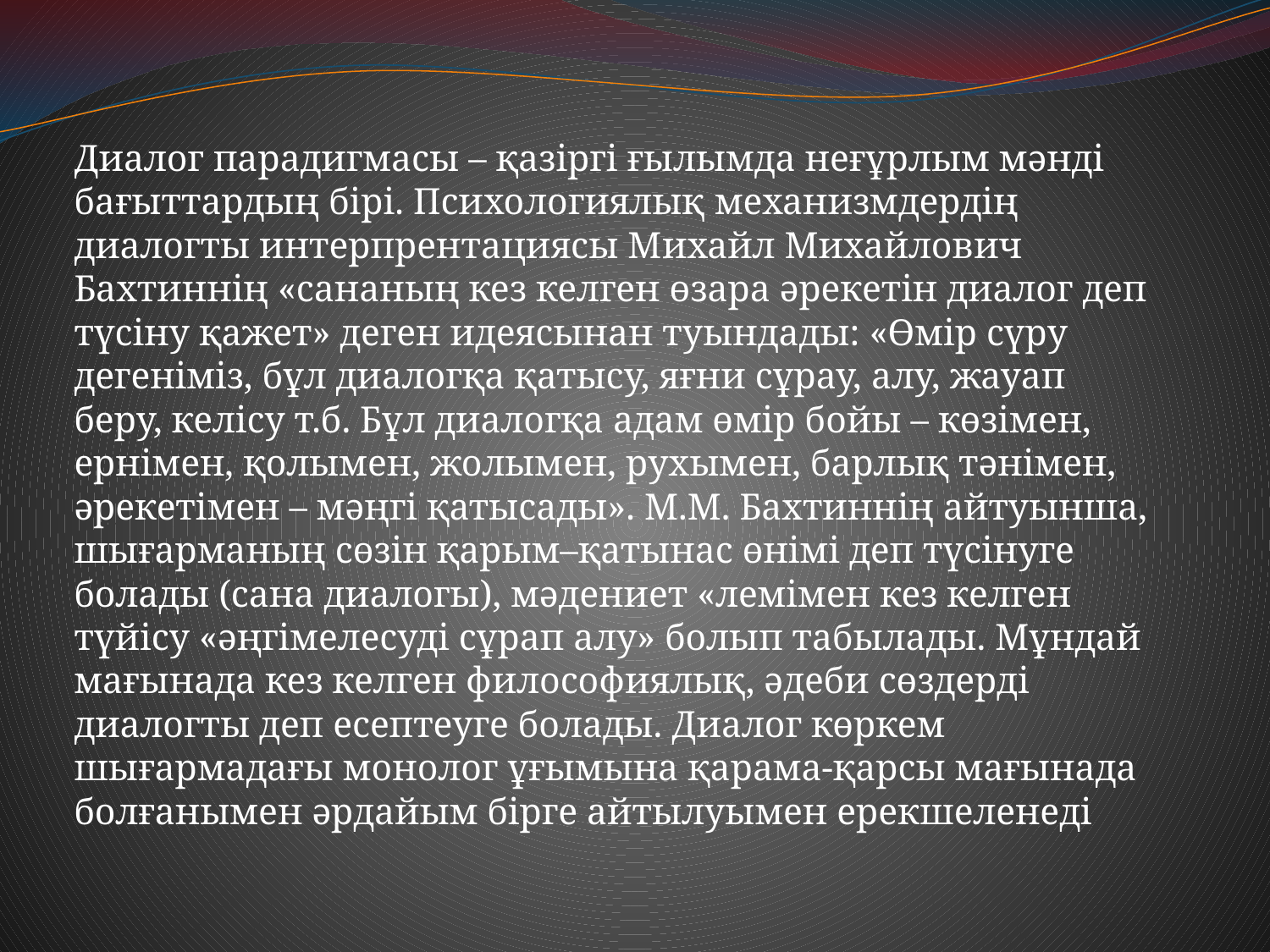

Диалог парадигмасы – қазіргі ғылымда неғұрлым мәнді бағыттардың бірі. Психологиялық механизмдердің диалогты интерпрентациясы Михайл Михайлович Бахтиннің «сананың кез келген өзара әрекетін диалог деп түсіну қажет» деген идеясынан туындады: «Өмір сүру дегеніміз, бұл диалогқа қатысу, яғни сұрау, алу, жауап беру, келісу т.б. Бұл диалогқа адам өмір бойы – көзімен, ернімен, қолымен, жолымен, рухымен, барлық тәнімен, әрекетімен – мәңгі қатысады». М.М. Бахтиннің айтуынша, шығарманың сөзін қарым–қатынас өнімі деп түсінуге болады (сана диалогы), мәдениет «лемімен кез келген түйісу «әңгімелесуді сұрап алу» болып табылады. Мұндай мағынада кез келген философиялық, әдеби сөздерді диалогты деп есептеуге болады. Диалог көркем шығармадағы монолог ұғымына қарама-қарсы мағынада болғанымен әрдайым бірге айтылуымен ерекшеленеді